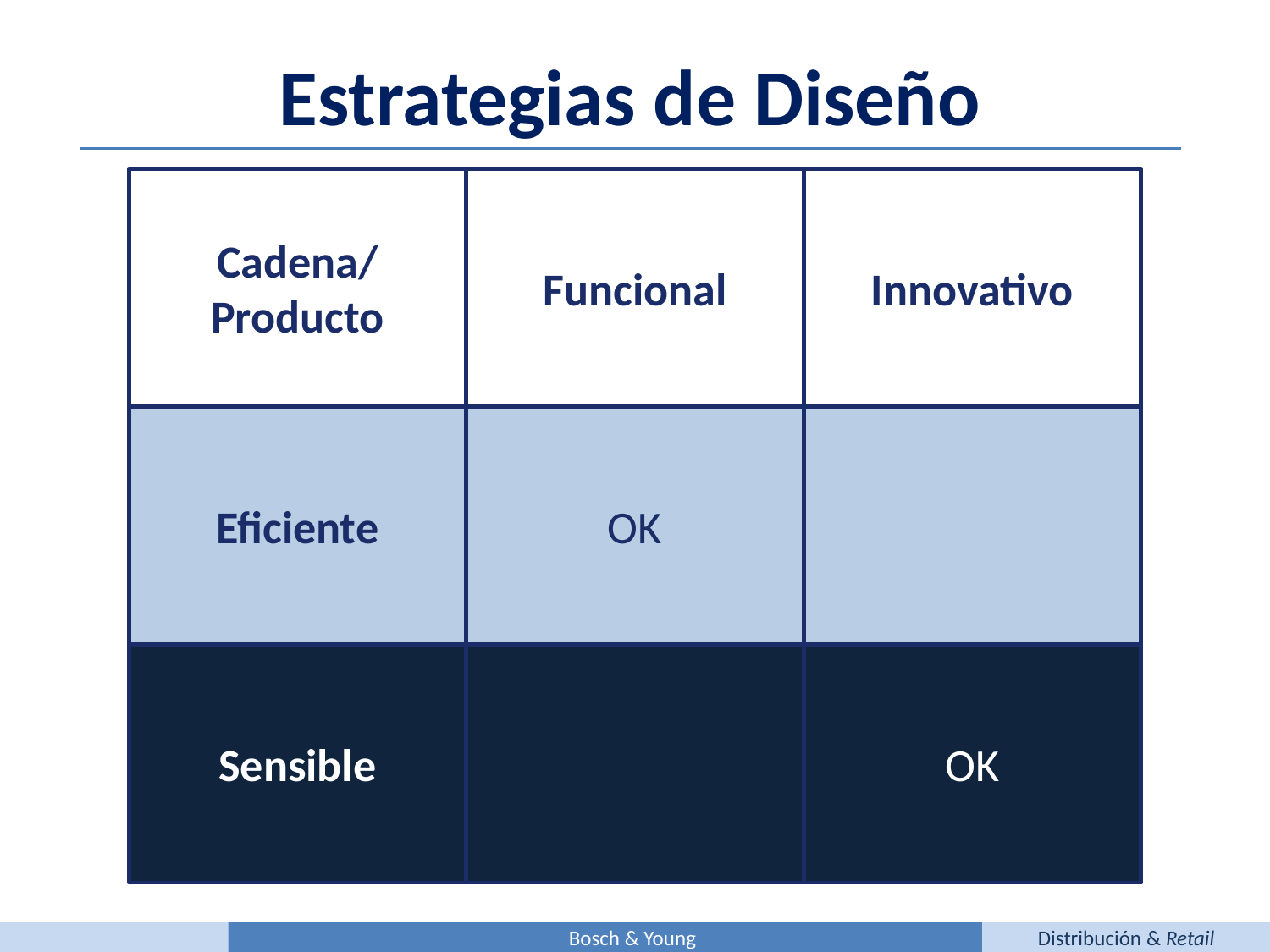

Estrategias de Diseño
Cadena/
Producto
Funcional
Innovativo
Eficiente

OK

Sensible

OK

Bosch & Young
Distribución & Retail